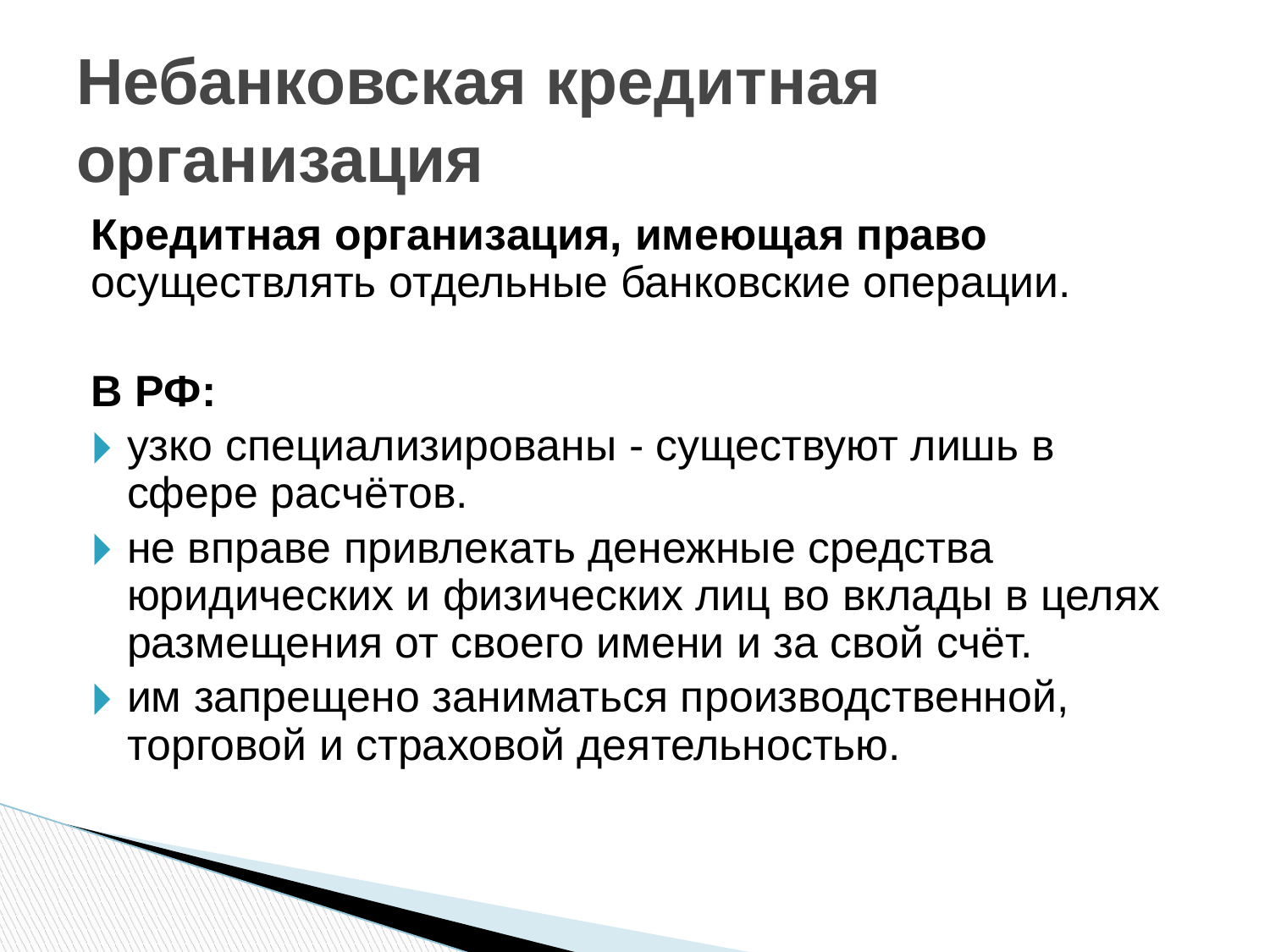

# Небанковская кредитная организация
Кредитная организация, имеющая право осуществлять отдельные банковские операции.

В РФ:
узко специализированы - существуют лишь в сфере расчётов.
не вправе привлекать денежные средства юридических и физических лиц во вклады в целях размещения от своего имени и за свой счёт.
им запрещено заниматься производственной, торговой и страховой деятельностью.